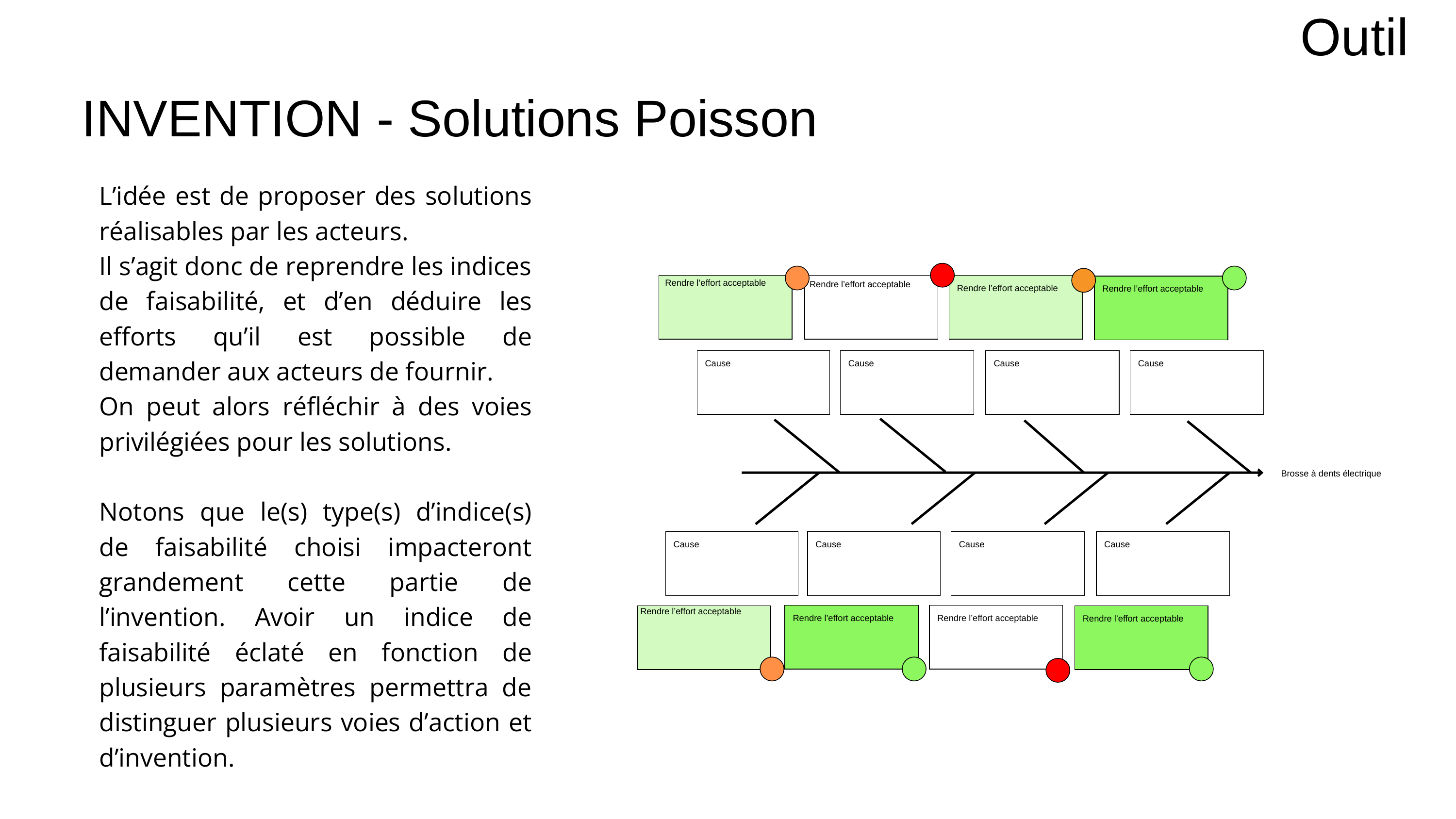

Outil
INVENTION - Solutions Poisson
L’idée est de proposer des solutions réalisables par les acteurs.
Il s’agit donc de reprendre les indices de faisabilité, et d’en déduire les efforts qu’il est possible de demander aux acteurs de fournir.
On peut alors réfléchir à des voies privilégiées pour les solutions.

Notons que le(s) type(s) d’indice(s) de faisabilité choisi impacteront grandement cette partie de l’invention. Avoir un indice de faisabilité éclaté en fonction de plusieurs paramètres permettra de distinguer plusieurs voies d’action et d’invention.

Rendre l’effort acceptable
Rendre l’effort acceptable
Rendre l’effort acceptable
Rendre l’effort acceptable

Cause
Cause
Cause
Cause

Brosse à dents électrique

Cause
Cause
Cause
Cause

Rendre l’effort acceptable

Rendre l’effort acceptable
Rendre l’effort acceptable
Rendre l’effort acceptable